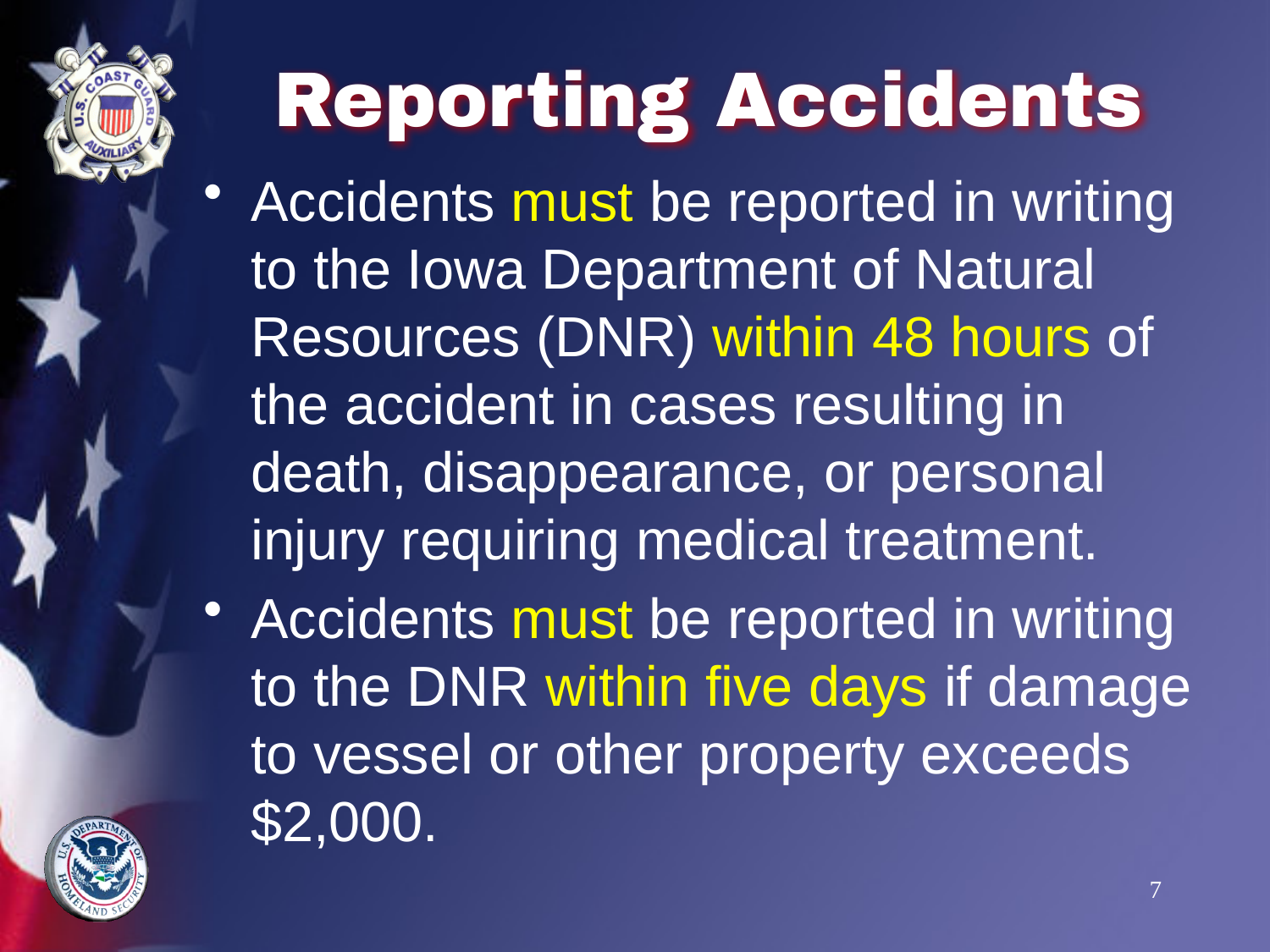

# Reporting Accidents
Accidents must be reported in writing to the Iowa Department of Natural Resources (DNR) within 48 hours of the accident in cases resulting in death, disappearance, or personal injury requiring medical treatment.
Accidents must be reported in writing to the DNR within five days if damage to vessel or other property exceeds $2,000.
7